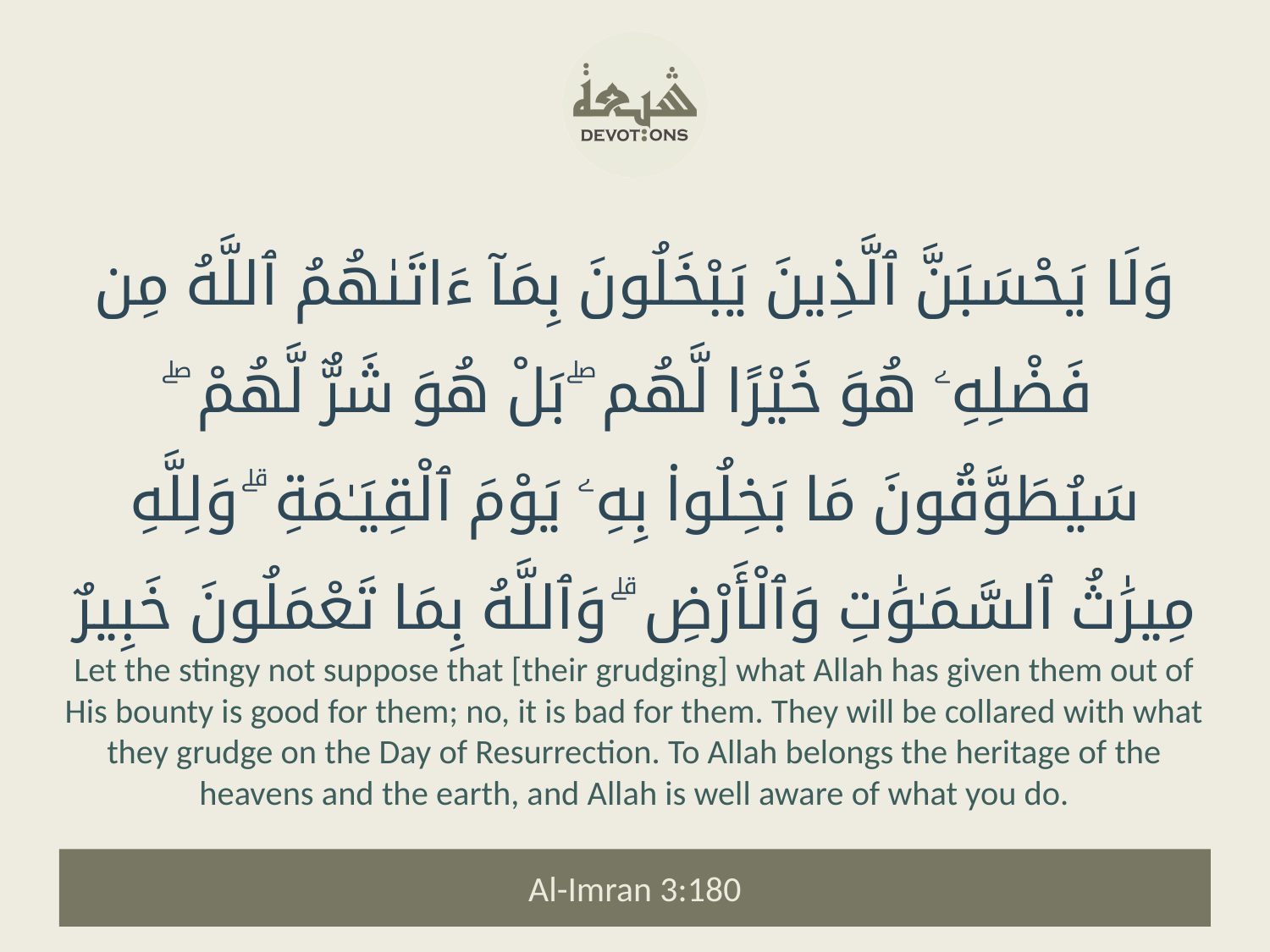

وَلَا يَحْسَبَنَّ ٱلَّذِينَ يَبْخَلُونَ بِمَآ ءَاتَىٰهُمُ ٱللَّهُ مِن فَضْلِهِۦ هُوَ خَيْرًا لَّهُم ۖ بَلْ هُوَ شَرٌّ لَّهُمْ ۖ سَيُطَوَّقُونَ مَا بَخِلُوا۟ بِهِۦ يَوْمَ ٱلْقِيَـٰمَةِ ۗ وَلِلَّهِ مِيرَٰثُ ٱلسَّمَـٰوَٰتِ وَٱلْأَرْضِ ۗ وَٱللَّهُ بِمَا تَعْمَلُونَ خَبِيرٌ
Let the stingy not suppose that [their grudging] what Allah has given them out of His bounty is good for them; no, it is bad for them. They will be collared with what they grudge on the Day of Resurrection. To Allah belongs the heritage of the heavens and the earth, and Allah is well aware of what you do.
Al-Imran 3:180